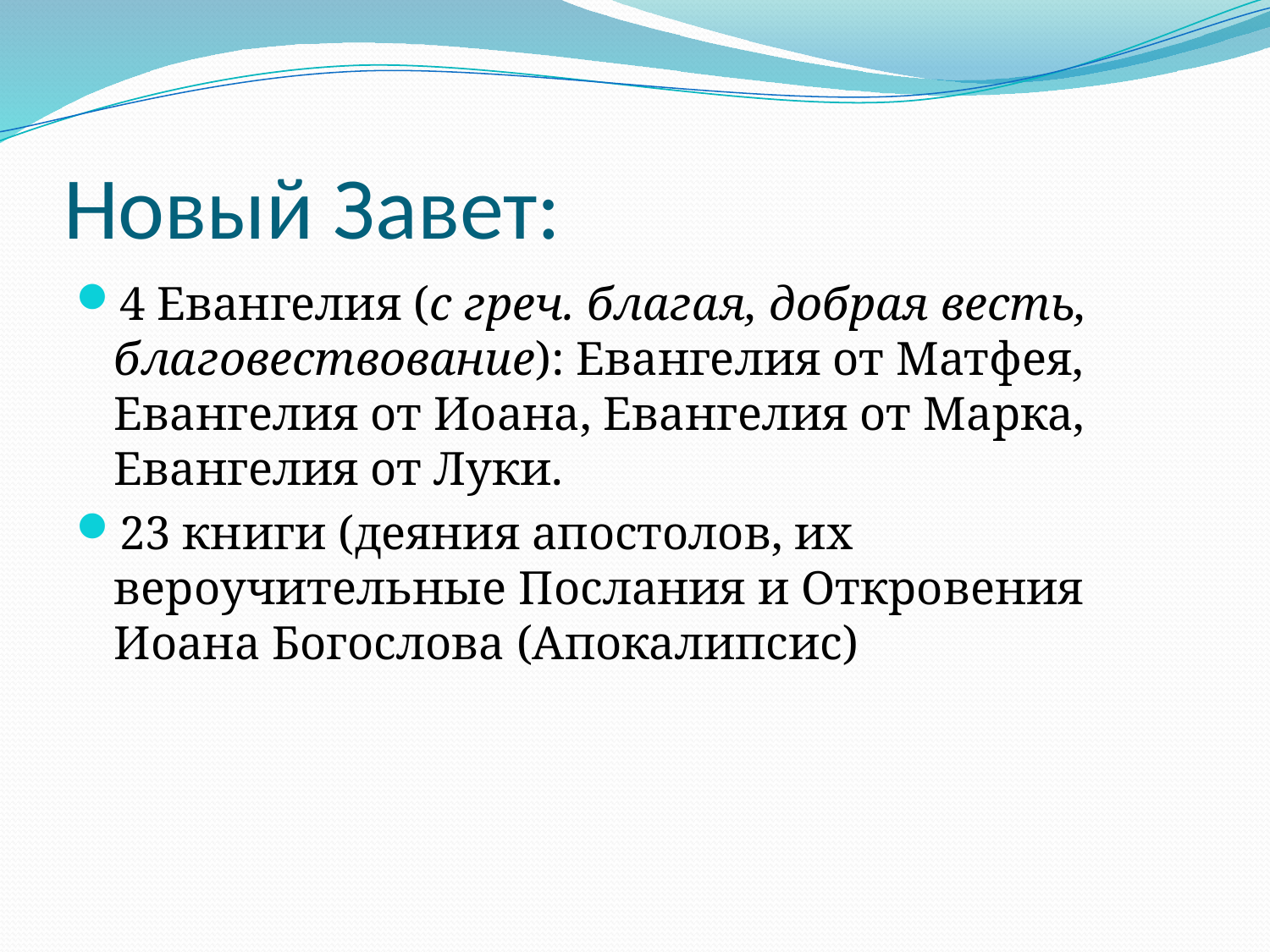

# Новый Завет:
4 Евангелия (с греч. благая, добрая весть, благовествование): Евангелия от Матфея, Евангелия от Иоана, Евангелия от Марка,  Евангелия от Луки.
23 книги (деяния апостолов, их вероучительные Послания и Откровения Иоана Богослова (Апокалипсис)